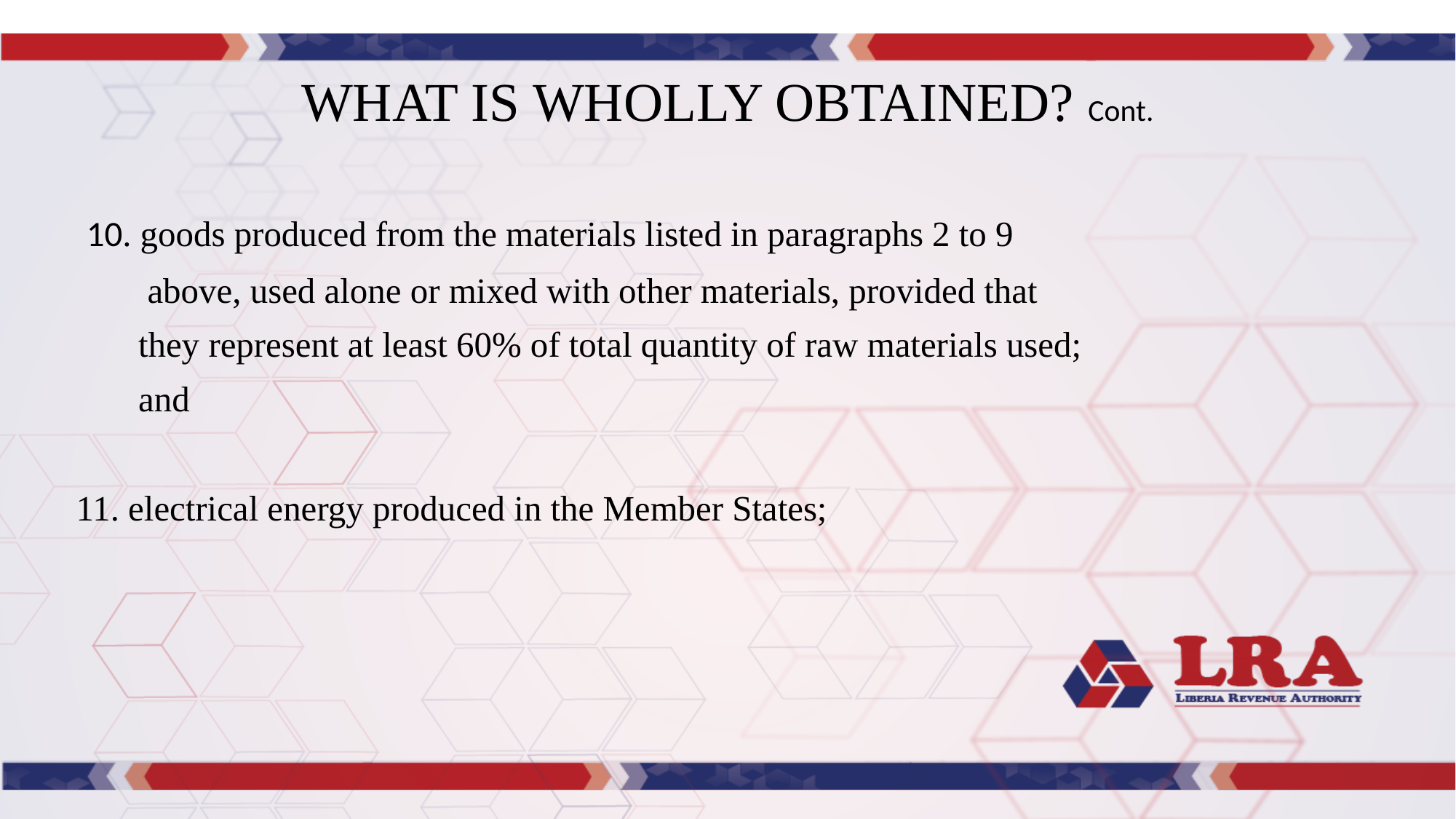

# WHAT IS WHOLLY OBTAINED? Cont.
 10. goods produced from the materials listed in paragraphs 2 to 9
        above, used alone or mixed with other materials, provided that
       they represent at least 60% of total quantity of raw materials used;
       and

11. electrical energy produced in the Member States;